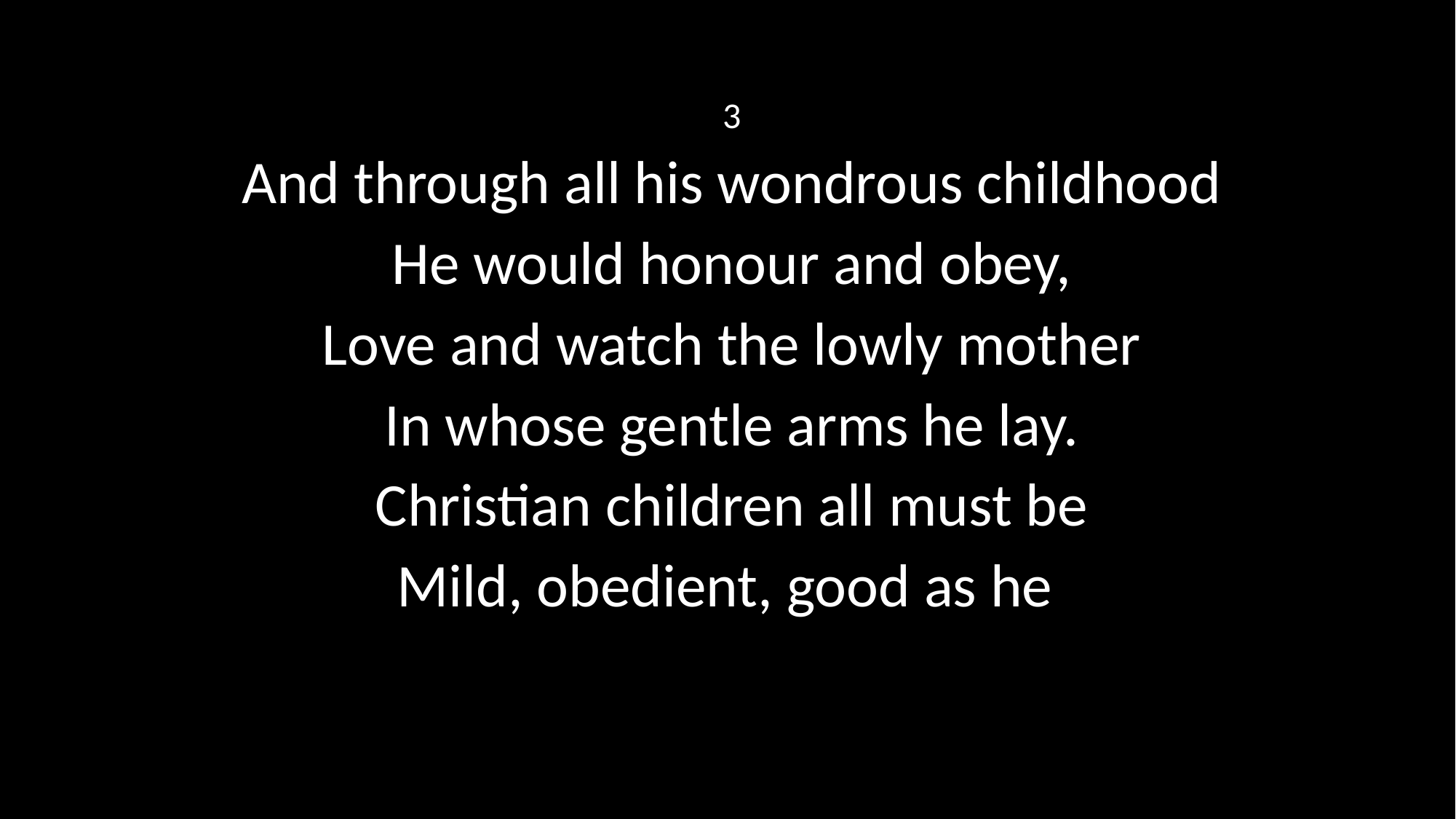

3
And through all his wondrous childhood
He would honour and obey,
Love and watch the lowly mother
In whose gentle arms he lay.
Christian children all must be
Mild, obedient, good as he